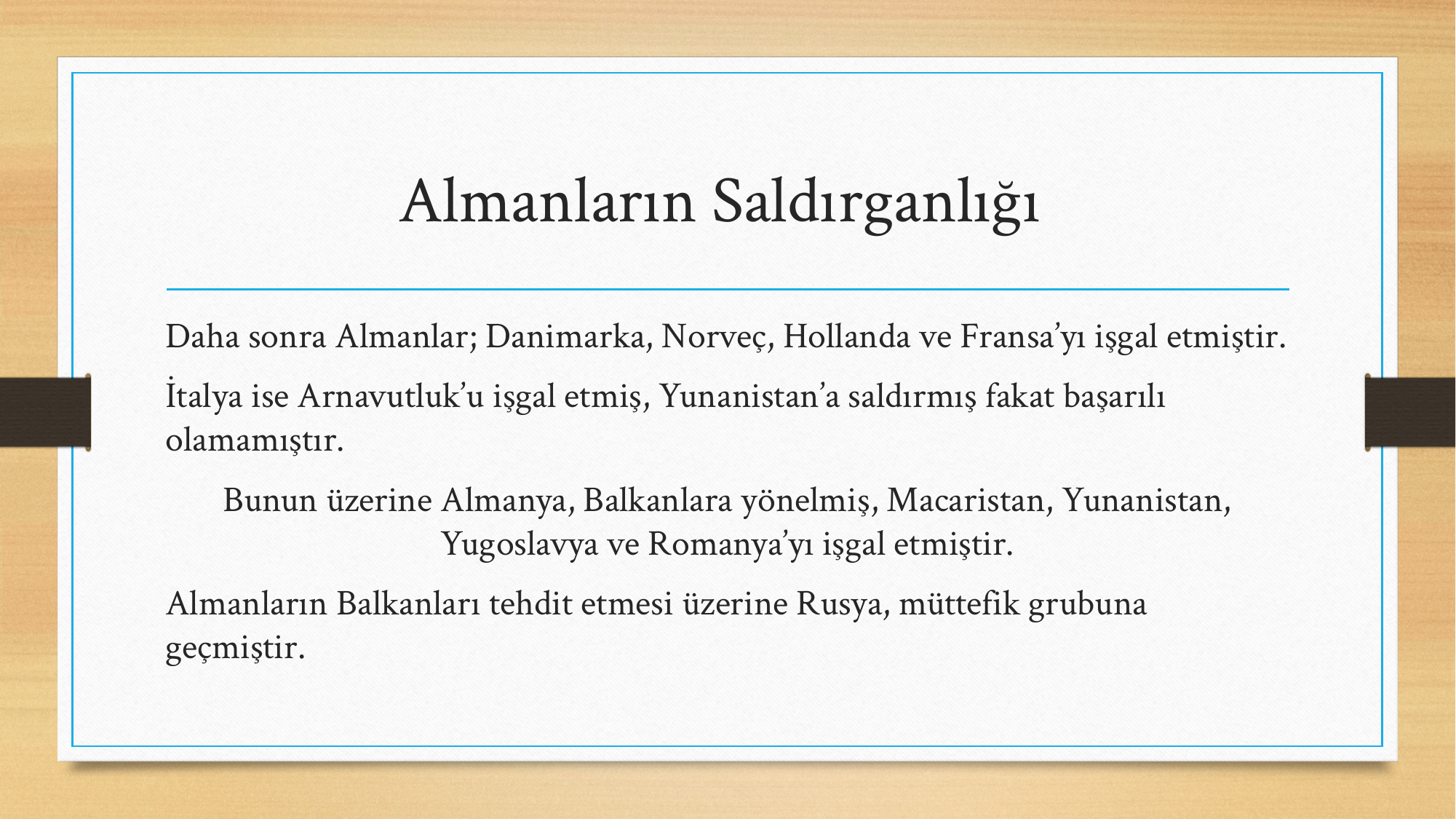

# Almanların Saldırganlığı
Daha sonra Almanlar; Danimarka, Norveç, Hollanda ve Fransa’yı işgal etmiştir.
İtalya ise Arnavutluk’u işgal etmiş, Yunanistan’a saldırmış fakat başarılı olamamıştır.
Bunun üzerine Almanya, Balkanlara yönelmiş, Macaristan, Yunanistan, Yugoslavya ve Romanya’yı işgal etmiştir.
Almanların Balkanları tehdit etmesi üzerine Rusya, müttefik grubuna geçmiştir.